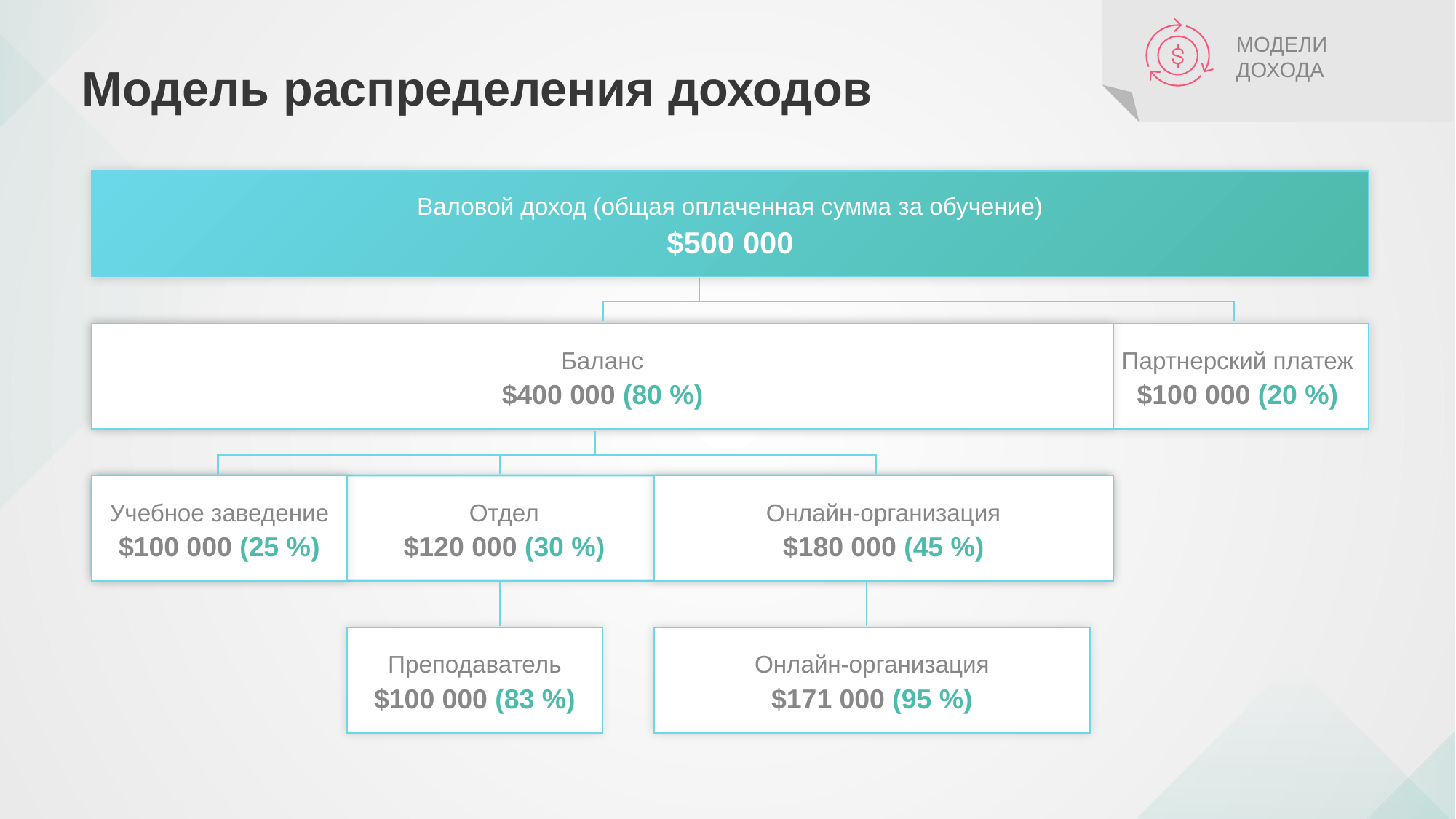

# Модель распределения доходов
МОДЕЛИ
ДОХОДА
Валовой доход (общая оплаченная сумма за обучение)
$500 000
Партнерский платеж
$100 000 (20 %)
Баланс
$400 000 (80 %)
Отдел
$120 000 (30 %)
Учебное заведение
$100 000 (25 %)
Онлайн-организация
$180 000 (45 %)
Преподаватель
$100 000 (83 %)
Онлайн-организация
$171 000 (95 %)